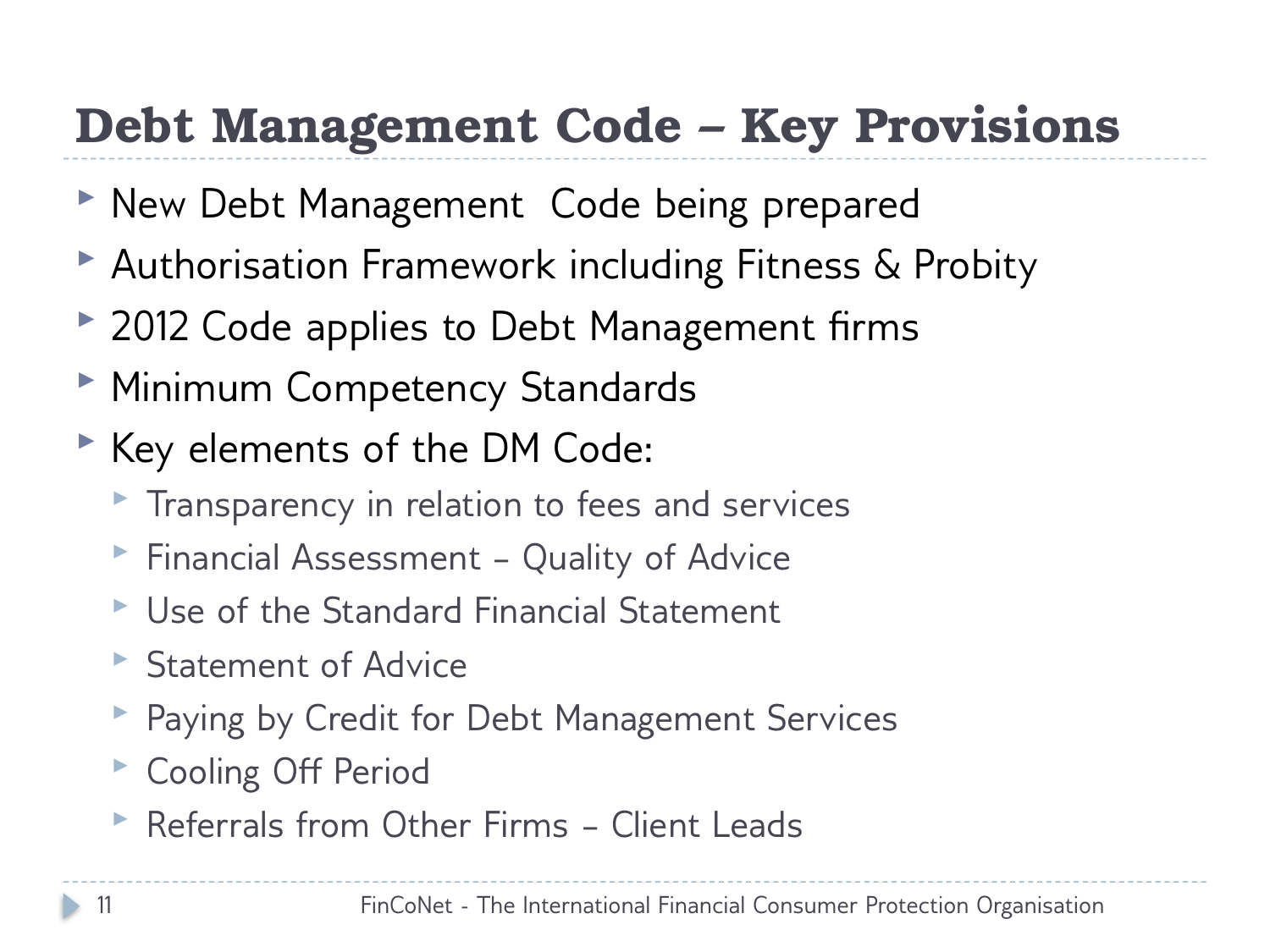

# Debt Management Code – Key Provisions
New Debt Management  Code being prepared
Authorisation Framework including Fitness & Probity
2012 Code applies to Debt Management firms
Minimum Competency Standards
Key elements of the DM Code:
Transparency in relation to fees and services
Financial Assessment – Quality of Advice
Use of the Standard Financial Statement
Statement of Advice
Paying by Credit for Debt Management Services
Cooling Off Period
Referrals from Other Firms – Client Leads

11
FinCoNet - The International Financial Consumer Protection Organisation